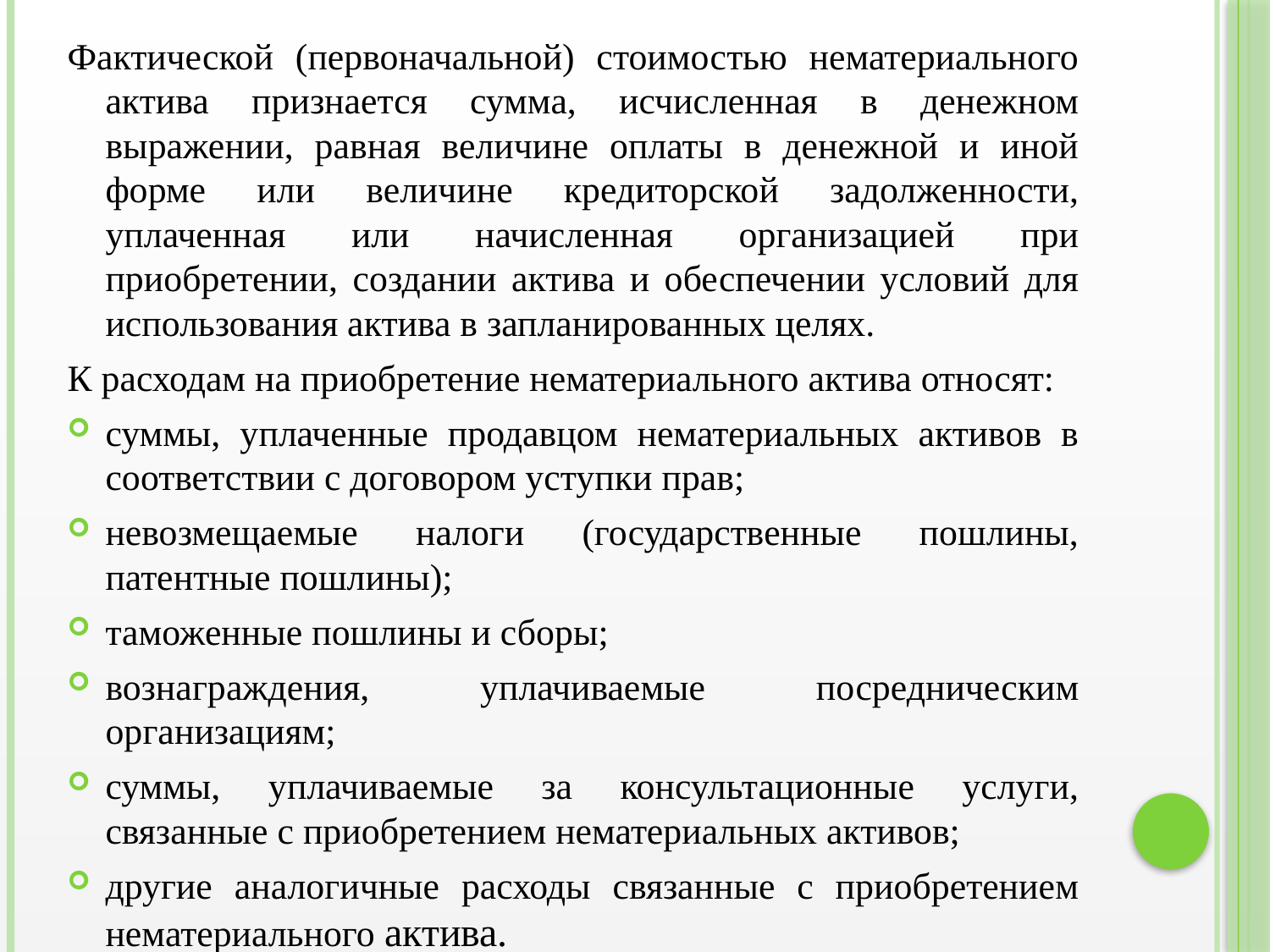

Фактической (первоначальной) стоимостью нематериального актива признается сумма, исчисленная в денежном выражении, равная величине оплаты в денежной и иной форме или величине кредиторской задолженности, уплаченная или начисленная организацией при приобретении, создании актива и обеспечении условий для использования актива в запланированных целях.
К расходам на приобретение нематериального актива относят:
суммы, уплаченные продавцом нематериальных активов в соответствии с договором уступки прав;
невозмещаемые налоги (государственные пошлины, патентные пошлины);
таможенные пошлины и сборы;
вознаграждения, уплачиваемые посредническим организациям;
суммы, уплачиваемые за консультационные услуги, связанные с приобретением нематериальных активов;
другие аналогичные расходы связанные с приобретением нематериального актива.